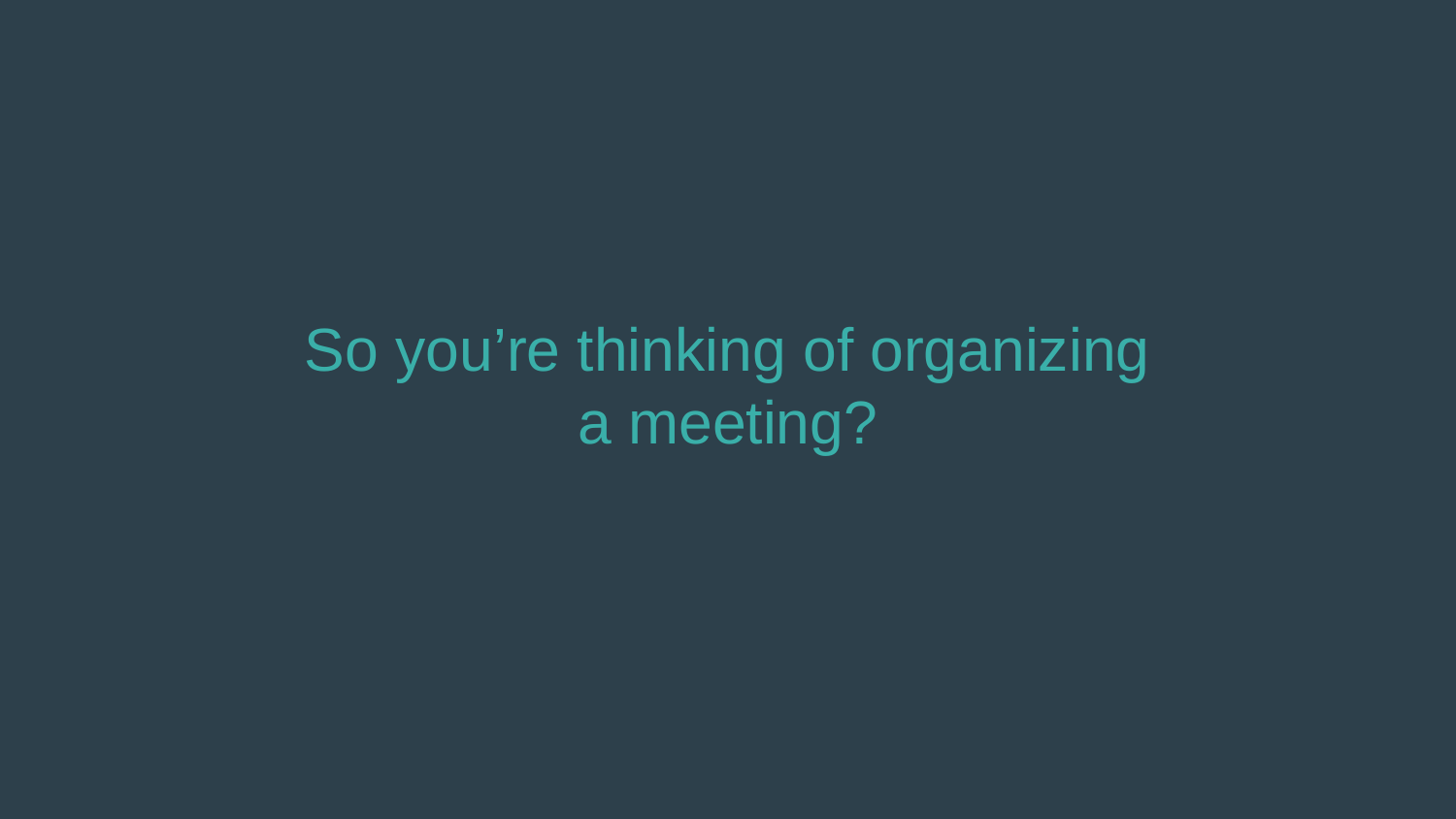

So you’re thinking of organizing a meeting?